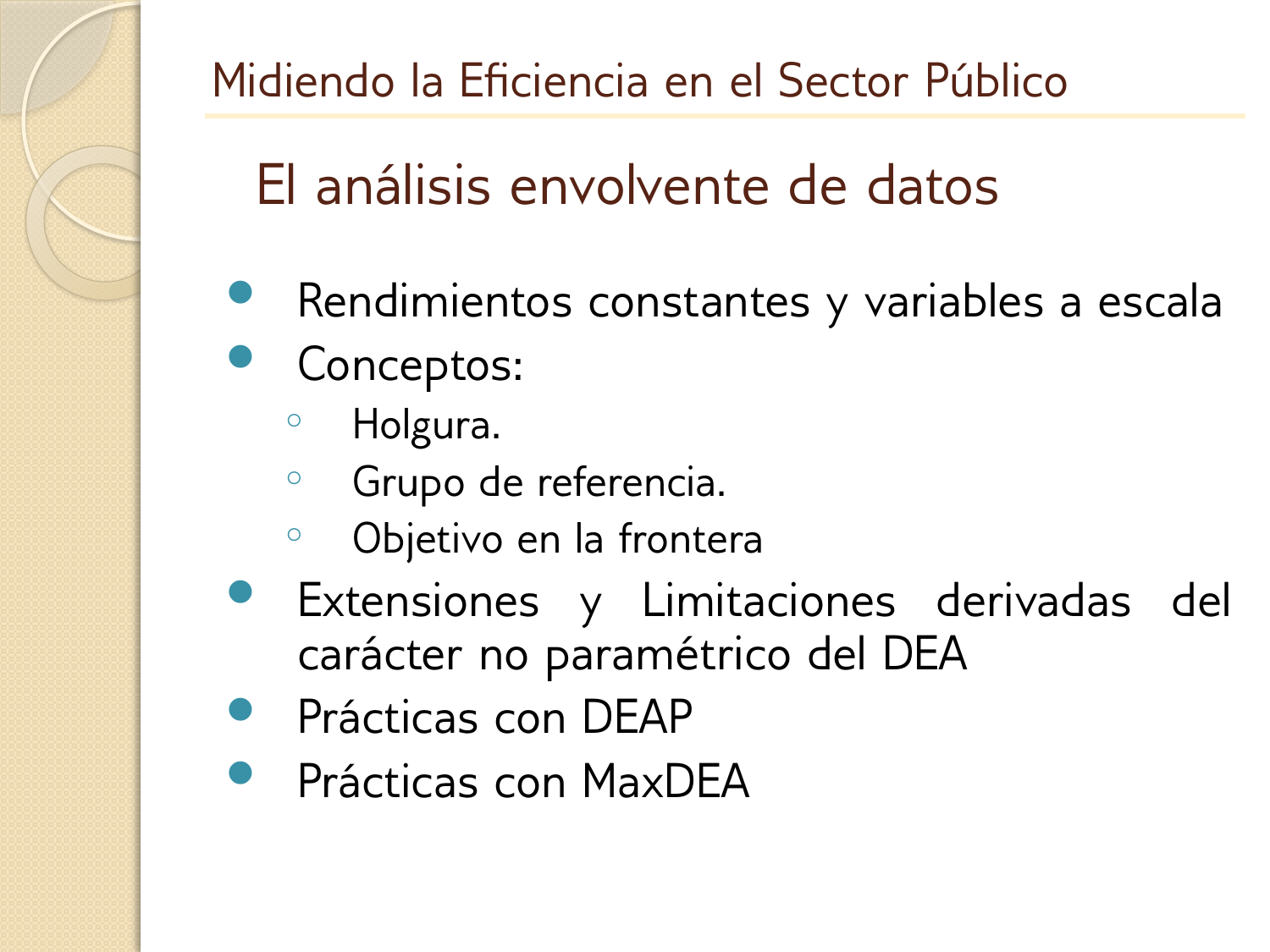

Midiendo la Eficiencia en el Sector Público
# El análisis envolvente de datos
Rendimientos constantes y variables a escala
Conceptos:
Holgura.
Grupo de referencia.
Objetivo en la frontera
Extensiones y Limitaciones derivadas del carácter no paramétrico del DEA
Prácticas con DEAP
Prácticas con MaxDEA